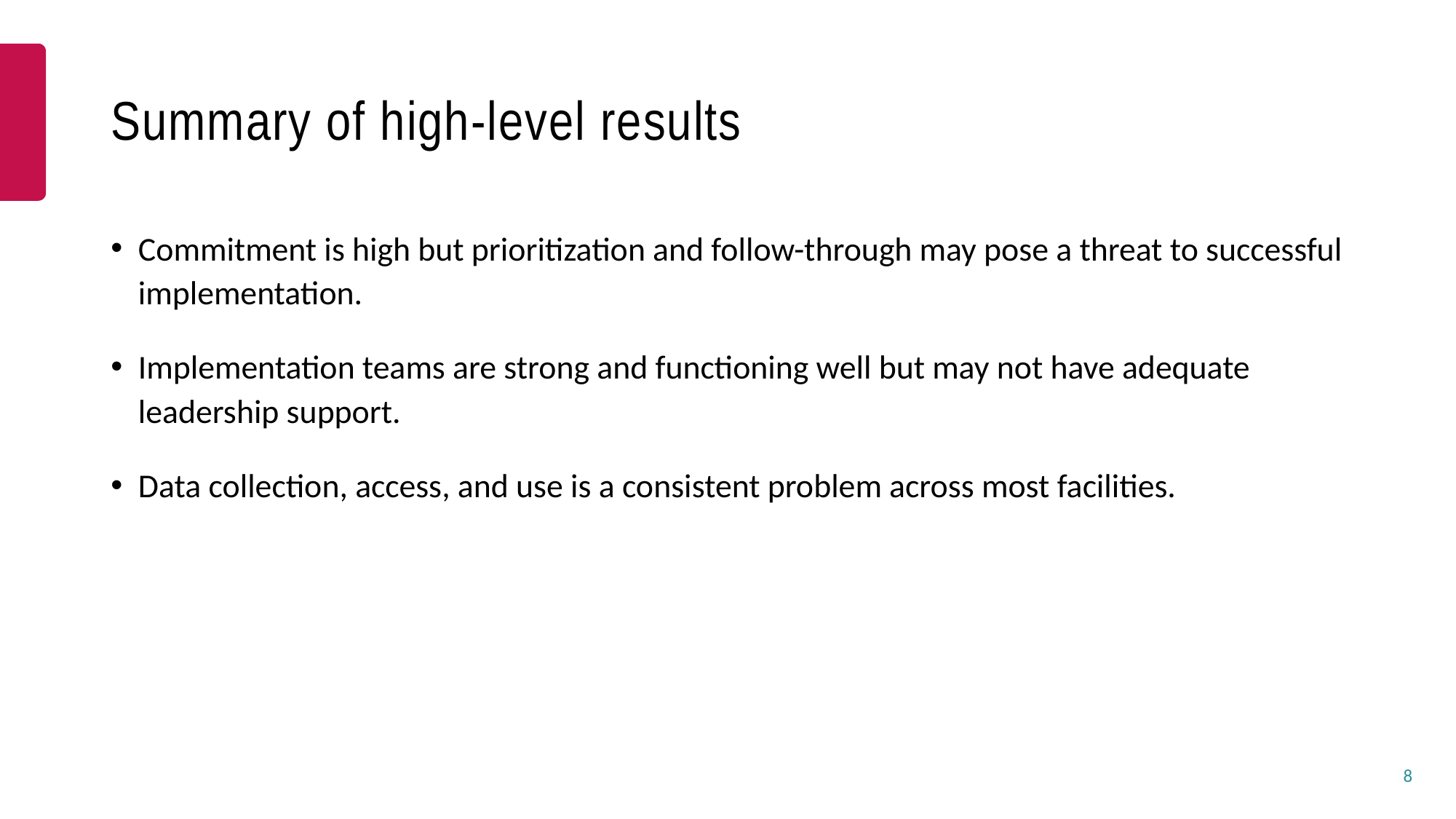

# Summary of high-level results
Commitment is high but prioritization and follow-through may pose a threat to successful implementation.
Implementation teams are strong and functioning well but may not have adequate leadership support.
Data collection, access, and use is a consistent problem across most facilities.
8